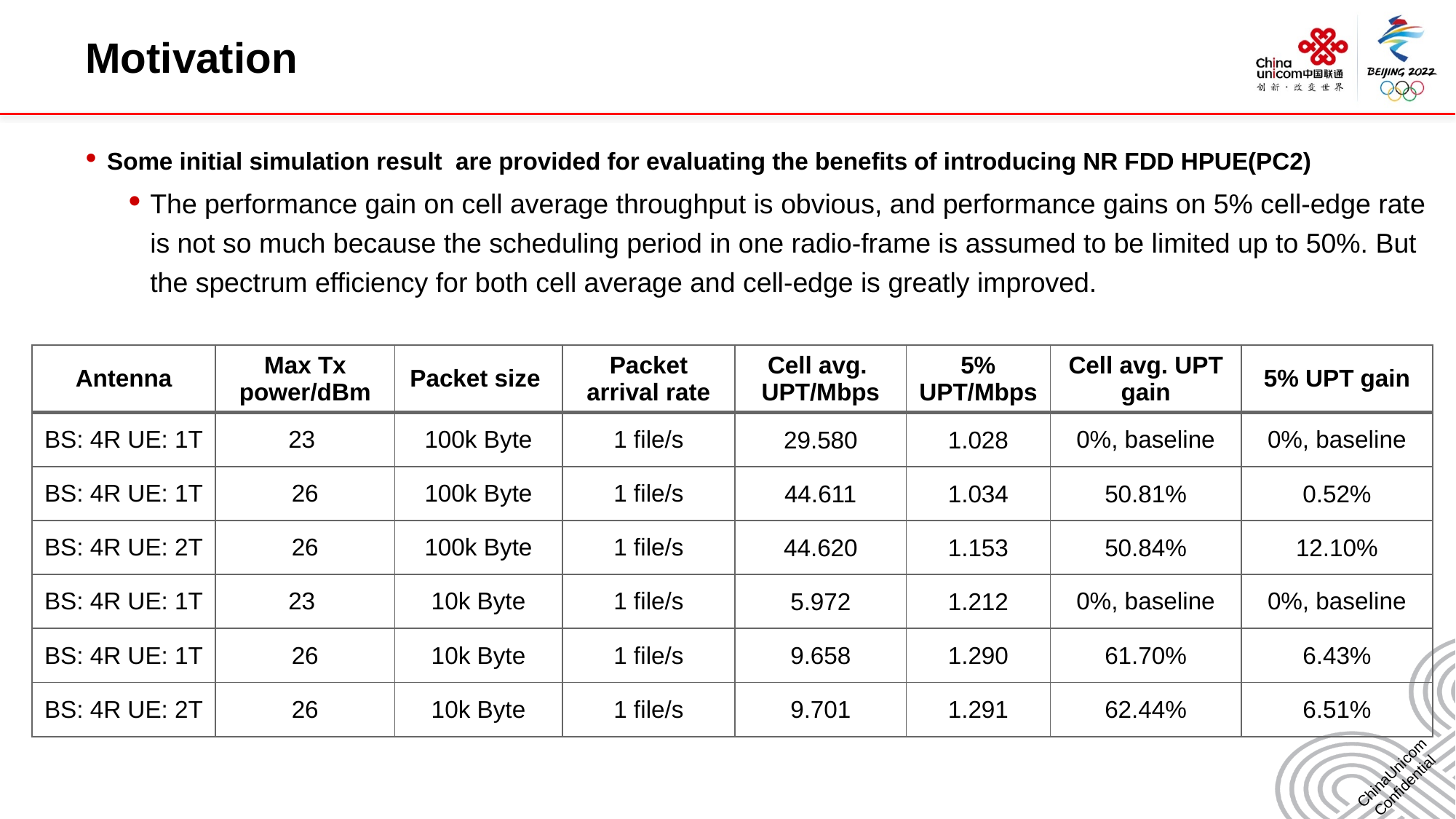

# Motivation
Some initial simulation result  are provided for evaluating the benefits of introducing NR FDD HPUE(PC2)
The performance gain on cell average throughput is obvious, and performance gains on 5% cell-edge rate is not so much because the scheduling period in one radio-frame is assumed to be limited up to 50%. But the spectrum efficiency for both cell average and cell-edge is greatly improved.

| Antenna | Max Tx power/dBm | Packet size | Packet arrival rate | Cell avg. UPT/Mbps | 5% UPT/Mbps | Cell avg. UPT gain | 5% UPT gain |
| --- | --- | --- | --- | --- | --- | --- | --- |
| BS: 4R UE: 1T | 23 | 100k Byte | 1 file/s | 29.580 | 1.028 | 0%, baseline | 0%, baseline |
| BS: 4R UE: 1T | 26 | 100k Byte | 1 file/s | 44.611 | 1.034 | 50.81% | 0.52% |
| BS: 4R UE: 2T | 26 | 100k Byte | 1 file/s | 44.620 | 1.153 | 50.84% | 12.10% |
| BS: 4R UE: 1T | 23 | 10k Byte | 1 file/s | 5.972 | 1.212 | 0%, baseline | 0%, baseline |
| BS: 4R UE: 1T | 26 | 10k Byte | 1 file/s | 9.658 | 1.290 | 61.70% | 6.43% |
| BS: 4R UE: 2T | 26 | 10k Byte | 1 file/s | 9.701 | 1.291 | 62.44% | 6.51% |